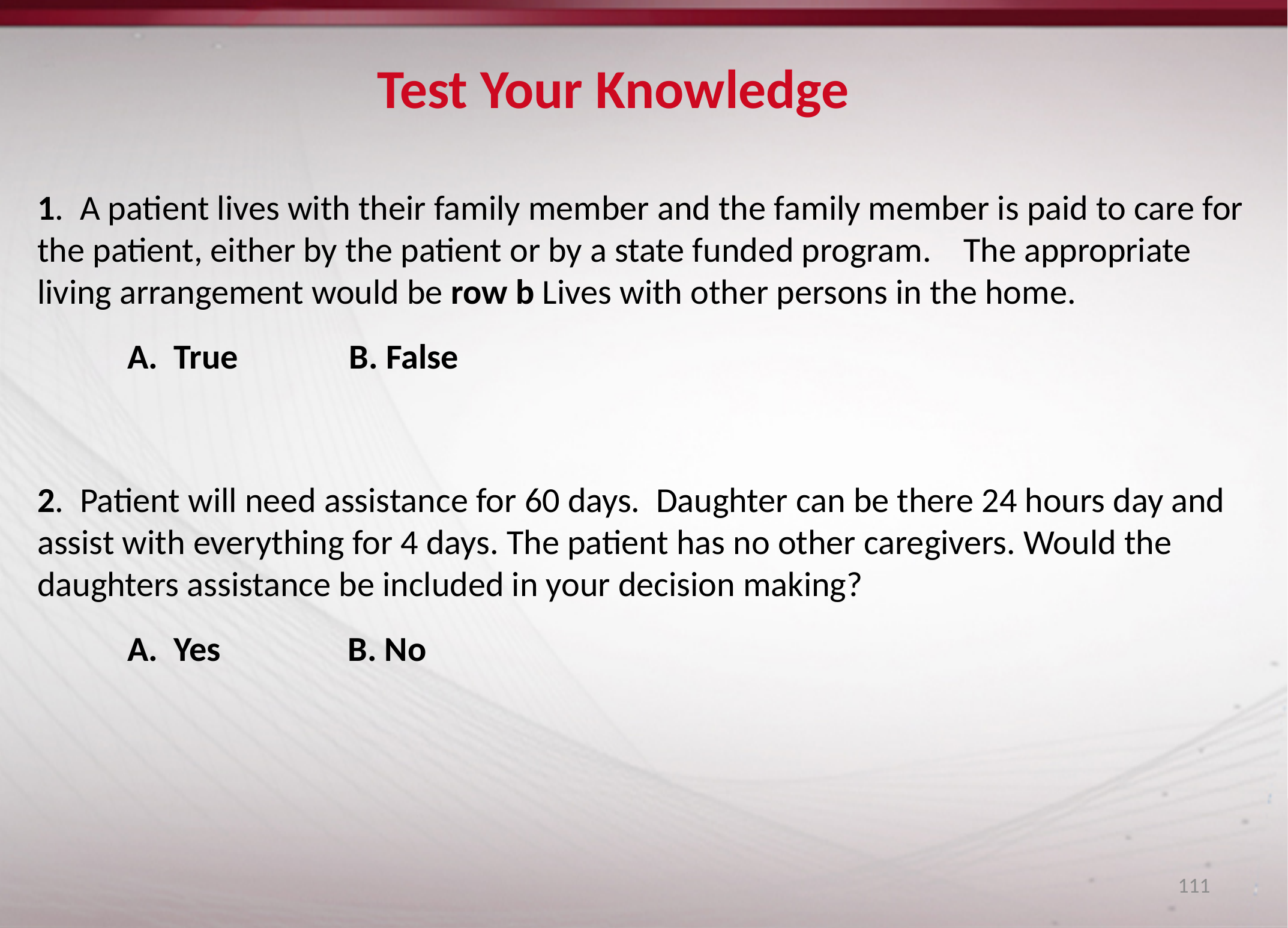

# Test Your Knowledge
1.  A patient lives with their family member and the family member is paid to care for the patient, either by the patient or by a state funded program.    The appropriate living arrangement would be row b Lives with other persons in the home.

A.  True              B. False

2.  Patient will need assistance for 60 days.  Daughter can be there 24 hours day and assist with everything for 4 days. The patient has no other caregivers. Would the daughters assistance be included in your decision making?

A.  Yes                B. No

111